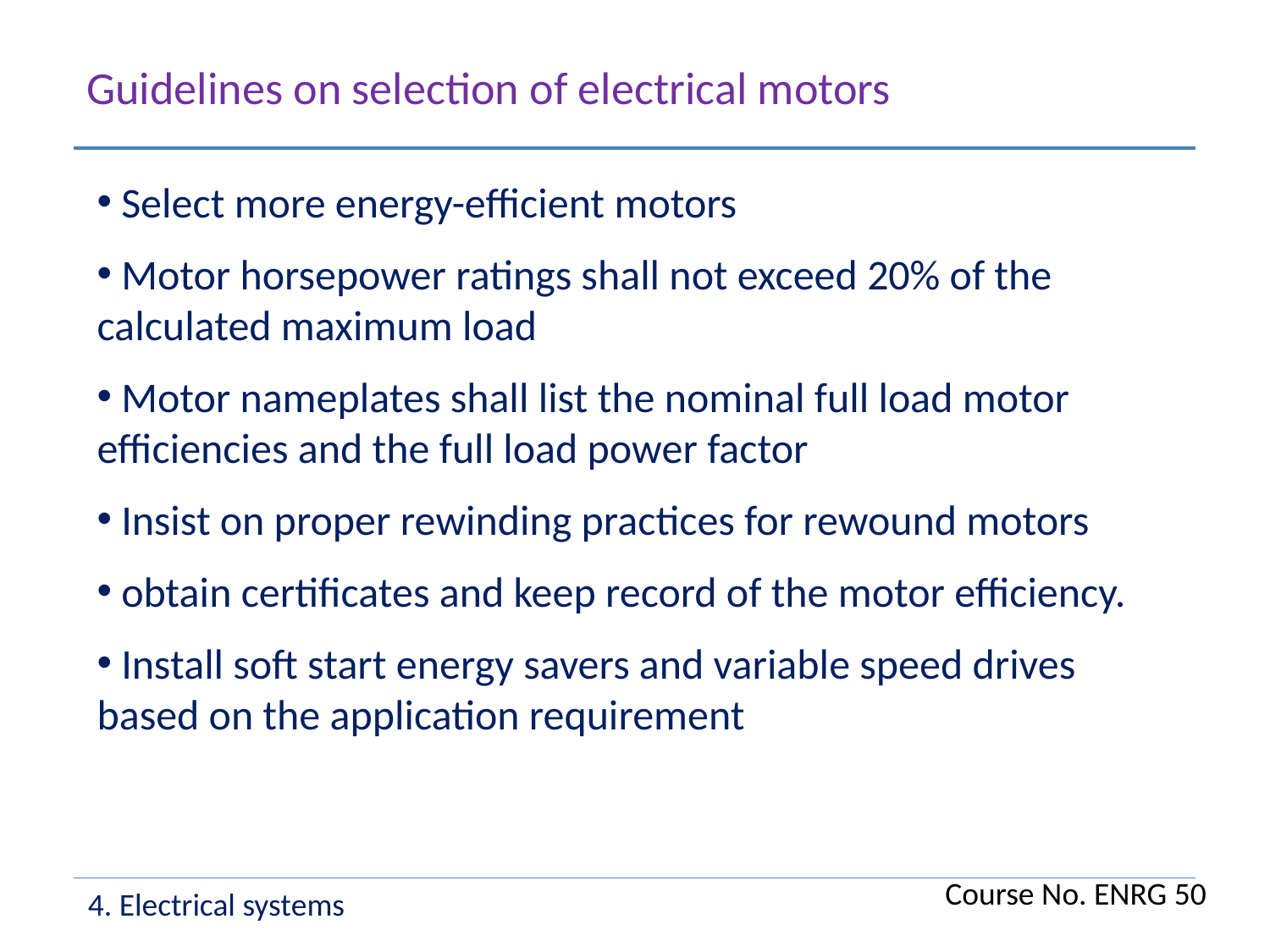

Guidelines on selection of electrical motors
 Select more energy-efficient motors
 Motor horsepower ratings shall not exceed 20% of the calculated maximum load
 Motor nameplates shall list the nominal full load motor efficiencies and the full load power factor
 Insist on proper rewinding practices for rewound motors
 obtain certificates and keep record of the motor efficiency.
 Install soft start energy savers and variable speed drives based on the application requirement
Course No. ENRG 50
4. Electrical systems